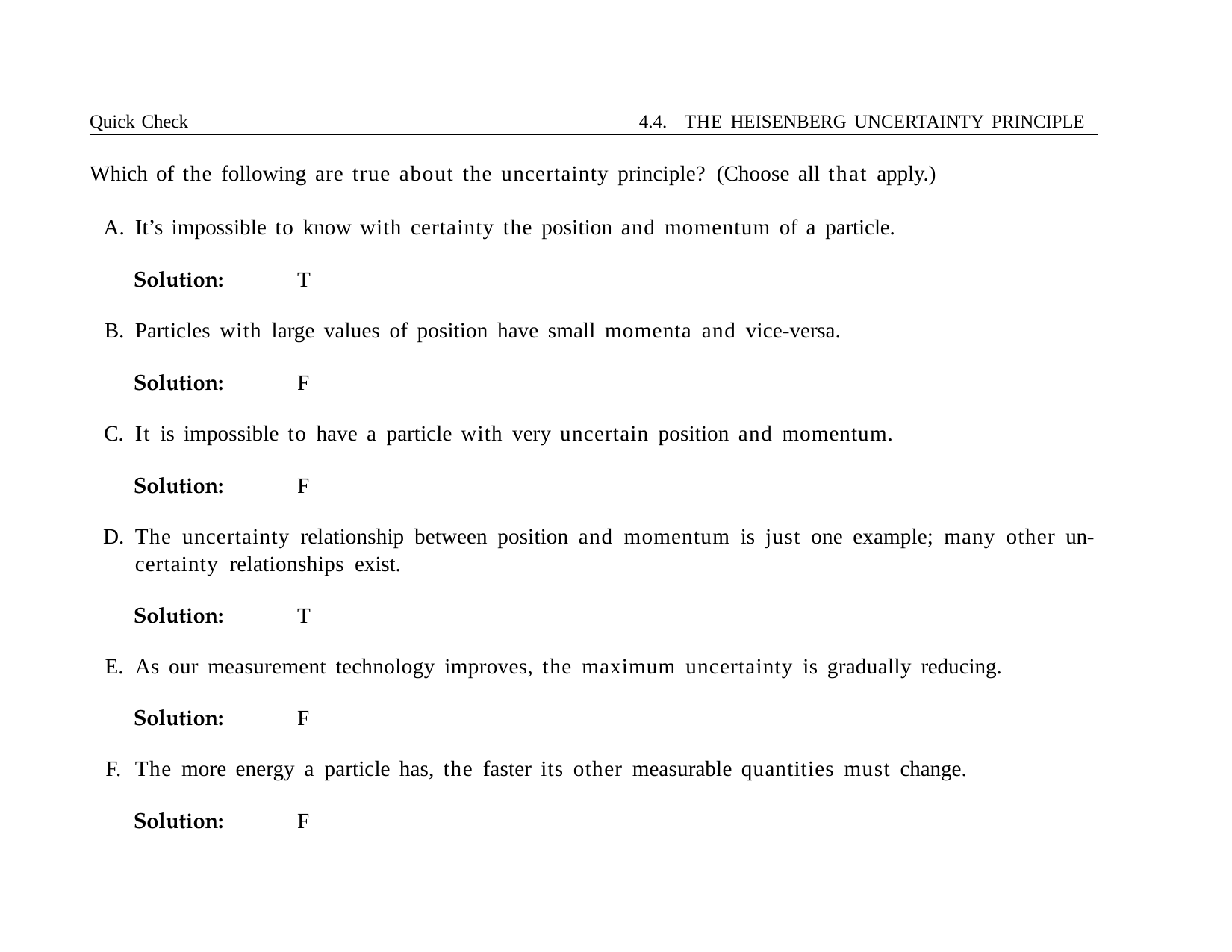

Quick Check	4.4.  THE HEISENBERG UNCERTAINTY PRINCIPLE

Which of the following are true about the uncertainty principle? (Choose all that apply.)

It’s impossible to know with certainty the position and momentum of a particle.

Solution:	T
Particles with large values of position have small momenta and vice-versa.

Solution:	F
It is impossible to have a particle with very uncertain position and momentum.

Solution:	F
The uncertainty relationship between position and momentum is just one example; many other un- certainty relationships exist.
Solution:	T
As our measurement technology improves, the maximum uncertainty is gradually reducing.
Solution:	F
The more energy a particle has, the faster its other measurable quantities must change.

Solution:	F